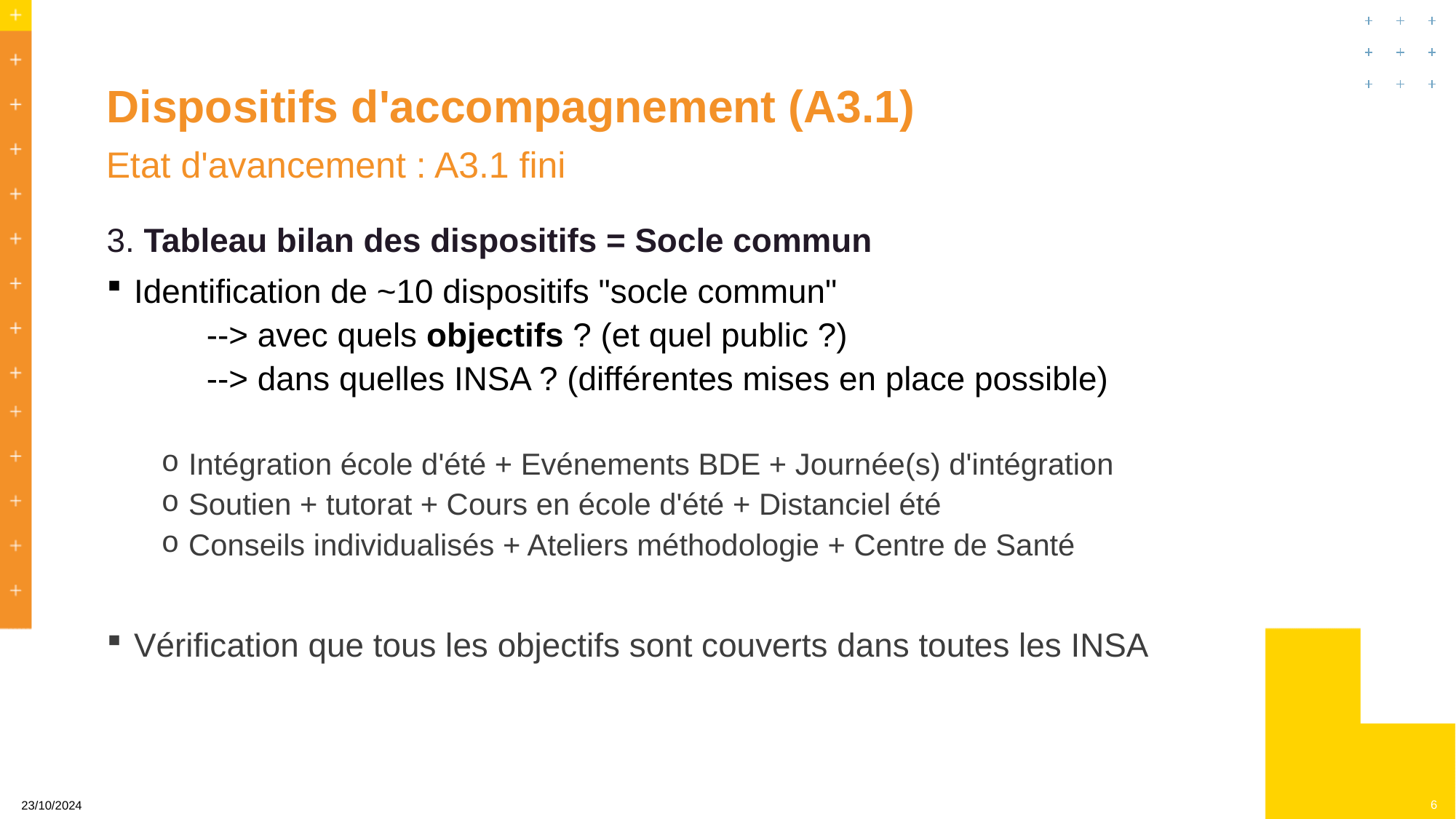

Dispositifs d'accompagnement (A3.1)
Etat d'avancement : A3.1 fini
3. Tableau bilan des dispositifs = Socle commun
Identification de ~10 dispositifs "socle commun"
   --> avec quels objectifs ? (et quel public ?)
   --> dans quelles INSA ? (différentes mises en place possible)

Intégration école d'été + Evénements BDE + Journée(s) d'intégration
Soutien + tutorat + Cours en école d'été + Distanciel été
Conseils individualisés + Ateliers méthodologie + Centre de Santé

Vérification que tous les objectifs sont couverts dans toutes les INSA
6
23/10/2024